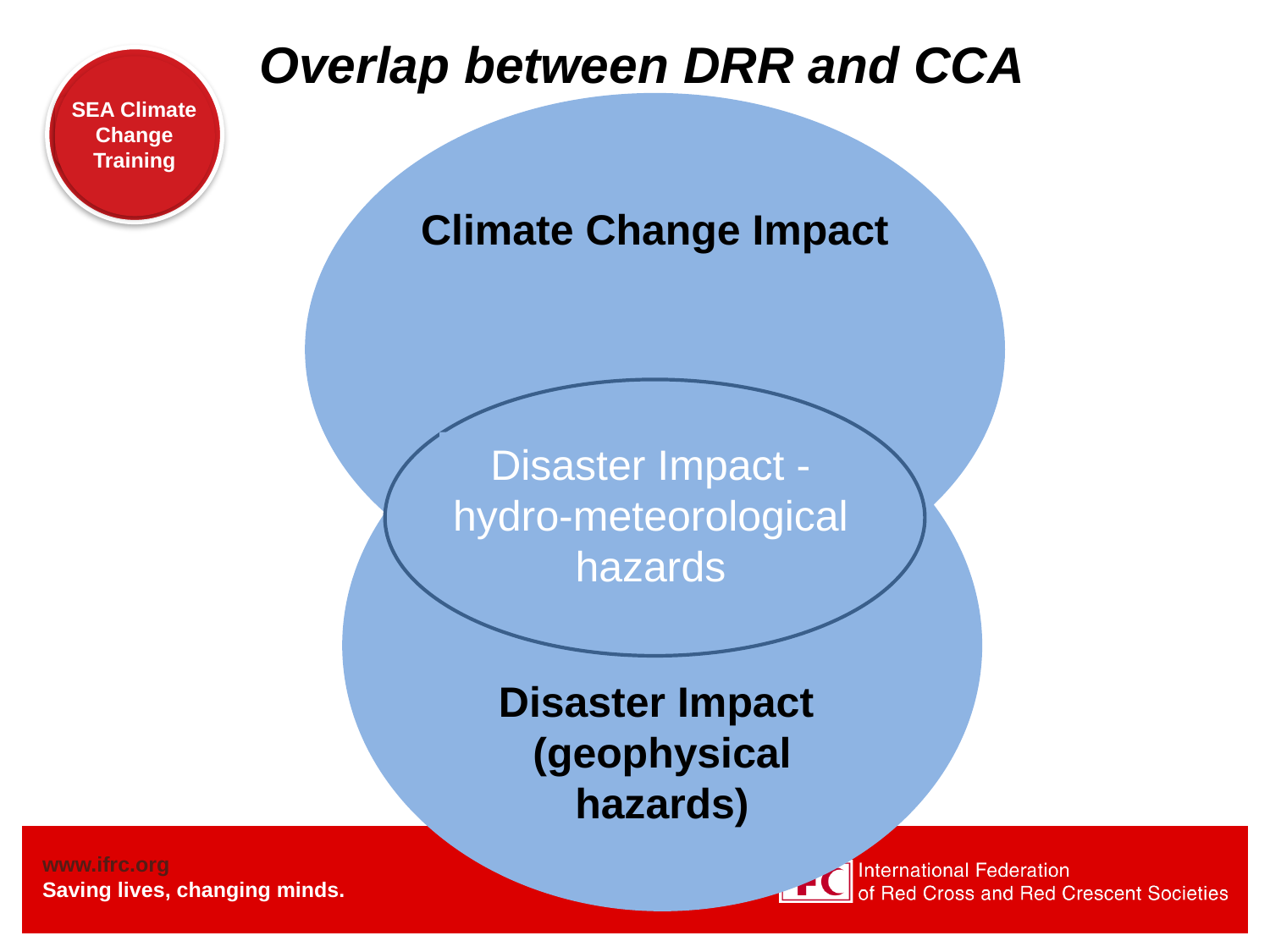

Overlap between DRR and CCA

Climate Change Impact

Disaster Impact
(geophysical hazards)

Disaster Impact - hydro-meteorological
hazards